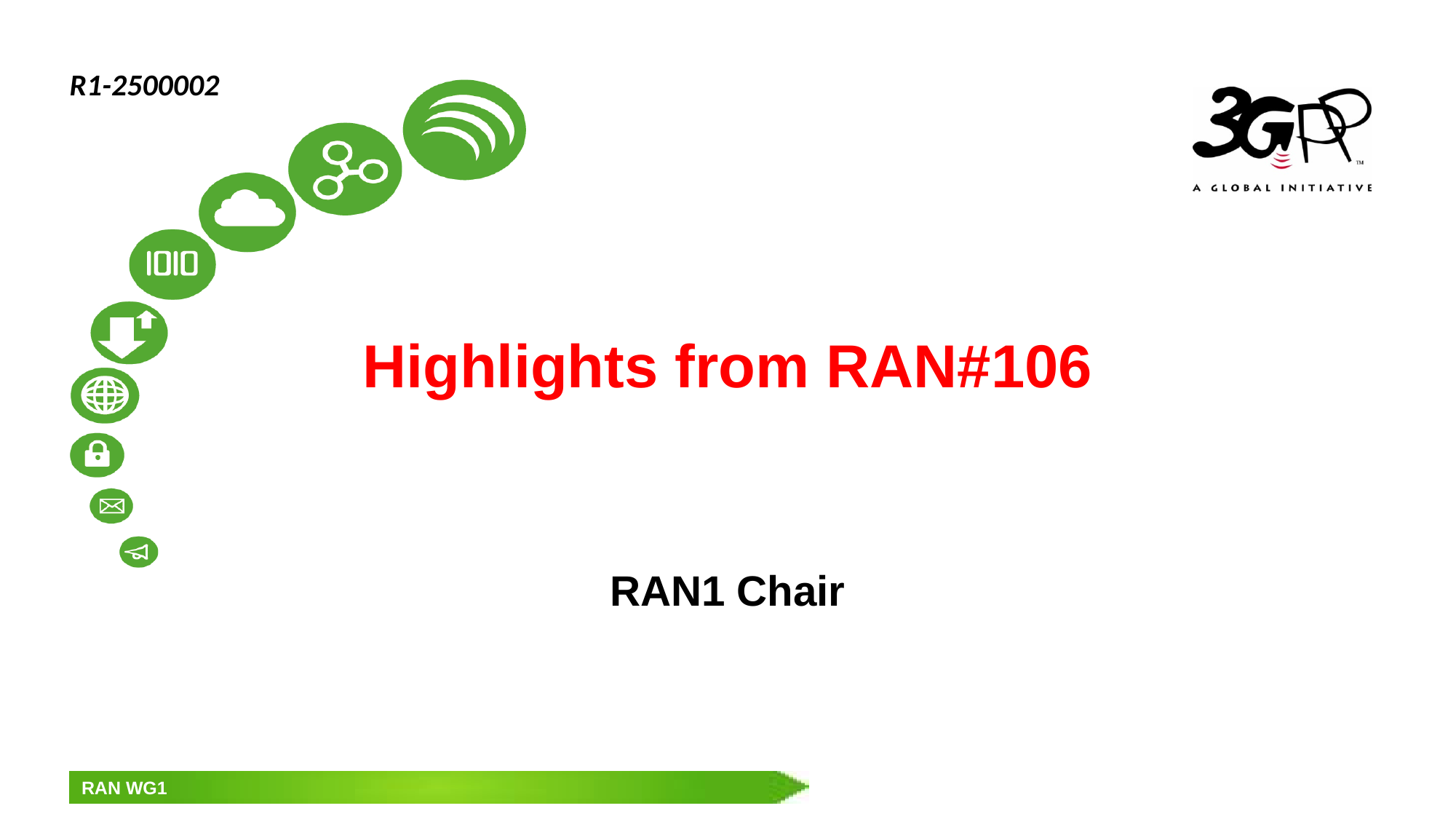

R1-2500002
# Highlights from RAN#106
RAN1 Chair